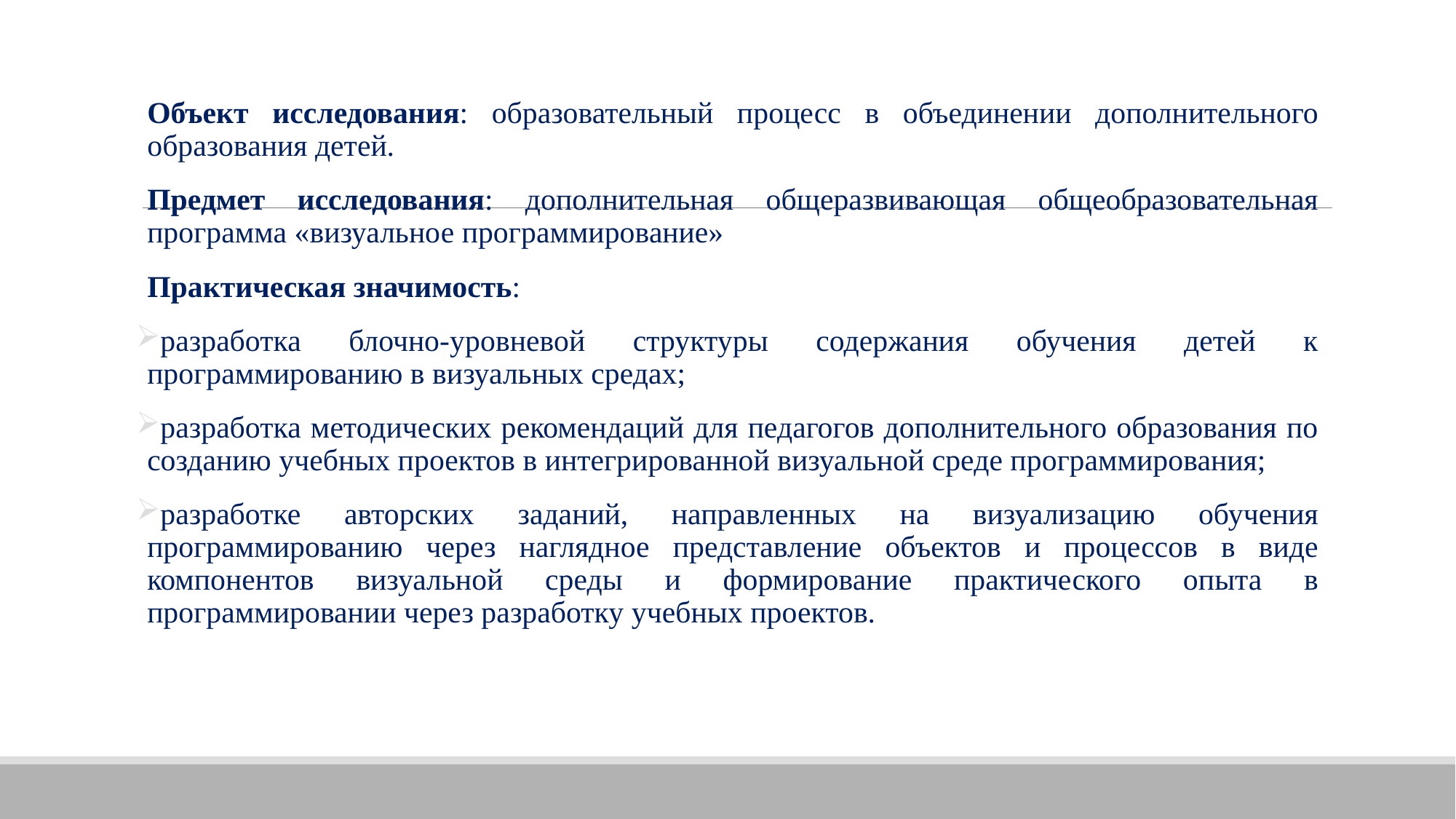

Объект исследования: образовательный процесс в объединении дополнительного образования детей.
Предмет исследования: дополнительная общеразвивающая общеобразовательная программа «визуальное программирование»
Практическая значимость:
разработка блочно-уровневой структуры содержания обучения детей к программированию в визуальных средах;
разработка методических рекомендаций для педагогов дополнительного образования по созданию учебных проектов в интегрированной визуальной среде программирования;
разработке авторских заданий, направленных на визуализацию обучения программированию через наглядное представление объектов и процессов в виде компонентов визуальной среды и формирование практического опыта в программировании через разработку учебных проектов.